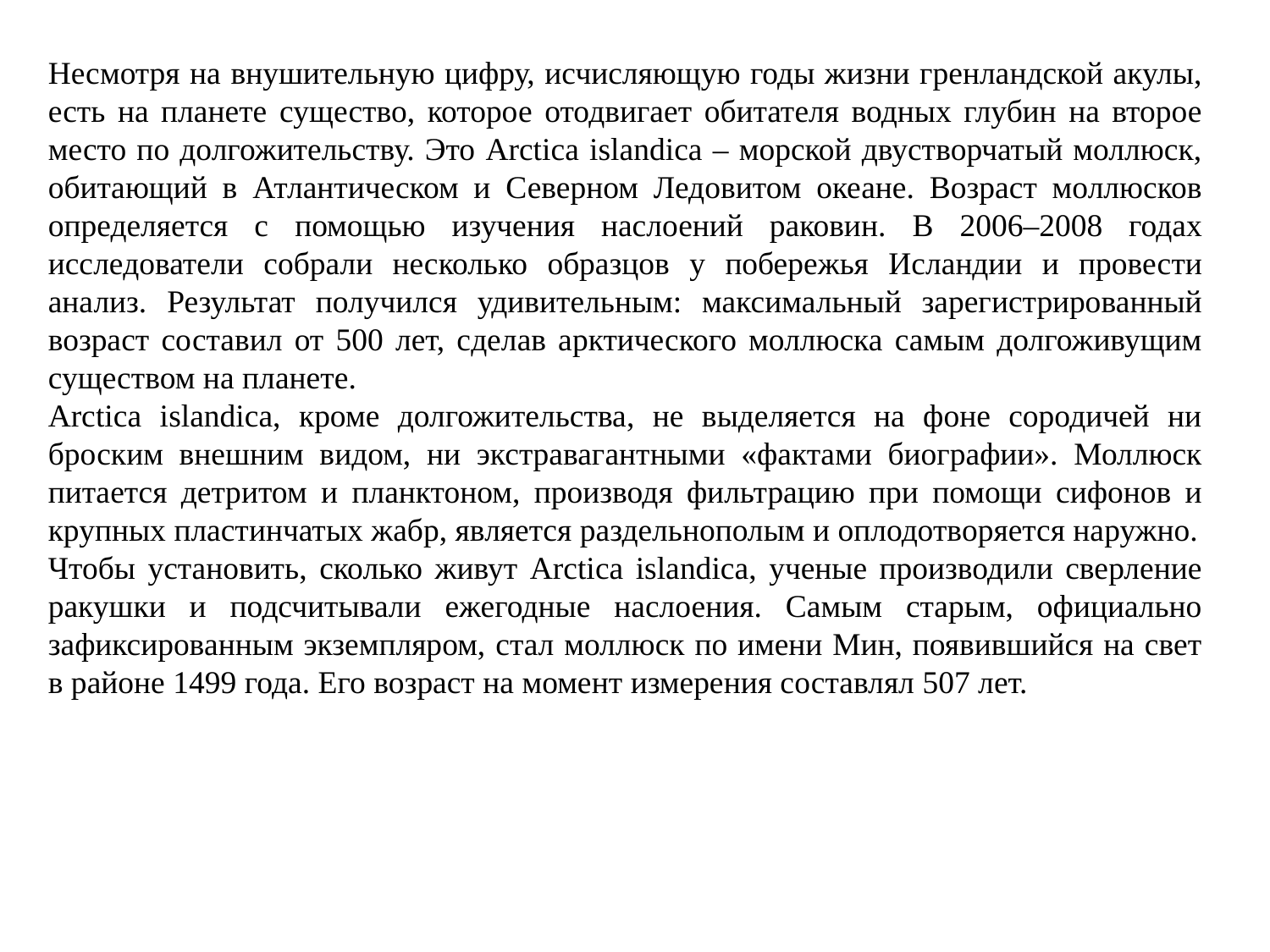

Несмотря на внушительную цифру, исчисляющую годы жизни гренландской акулы, есть на планете существо, которое отодвигает обитателя водных глубин на второе место по долгожительству. Это Arctica islandica – морской двустворчатый моллюск, обитающий в Атлантическом и Северном Ледовитом океане. Возраст моллюсков определяется с помощью изучения наслоений раковин. В 2006–2008 годах исследователи собрали несколько образцов у побережья Исландии и провести анализ. Результат получился удивительным: максимальный зарегистрированный возраст составил от 500 лет, сделав арктического моллюска самым долгоживущим существом на планете.
Arctica islandica, кроме долгожительства, не выделяется на фоне сородичей ни броским внешним видом, ни экстравагантными «фактами биографии». Моллюск питается детритом и планктоном, производя фильтрацию при помощи сифонов и крупных пластинчатых жабр, является раздельнополым и оплодотворяется наружно.
Чтобы установить, сколько живут Arctica islandica, ученые производили сверление ракушки и подсчитывали ежегодные наслоения. Самым старым, официально зафиксированным экземпляром, стал моллюск по имени Мин, появившийся на свет в районе 1499 года. Его возраст на момент измерения составлял 507 лет.